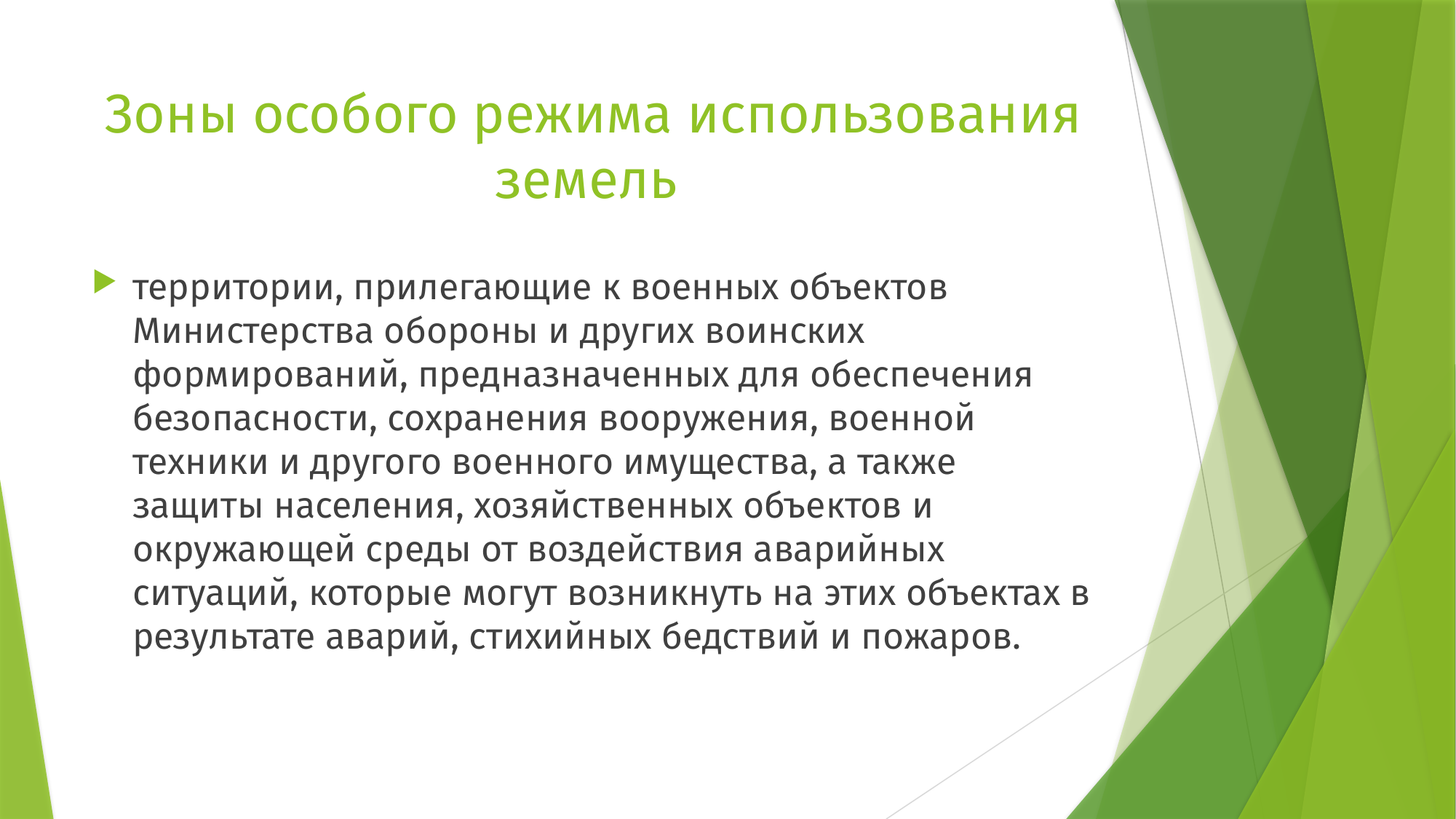

# Зоны особого режима использования земель
территории, прилегающие к военных объектов Министерства обороны и других воинских формирований, предназначенных для обеспечения безопасности, сохранения вооружения, военной техники и другого военного имущества, а также защиты населения, хозяйственных объектов и окружающей среды от воздействия аварийных ситуаций, которые могут возникнуть на этих объектах в результате аварий, стихийных бедствий и пожаров.